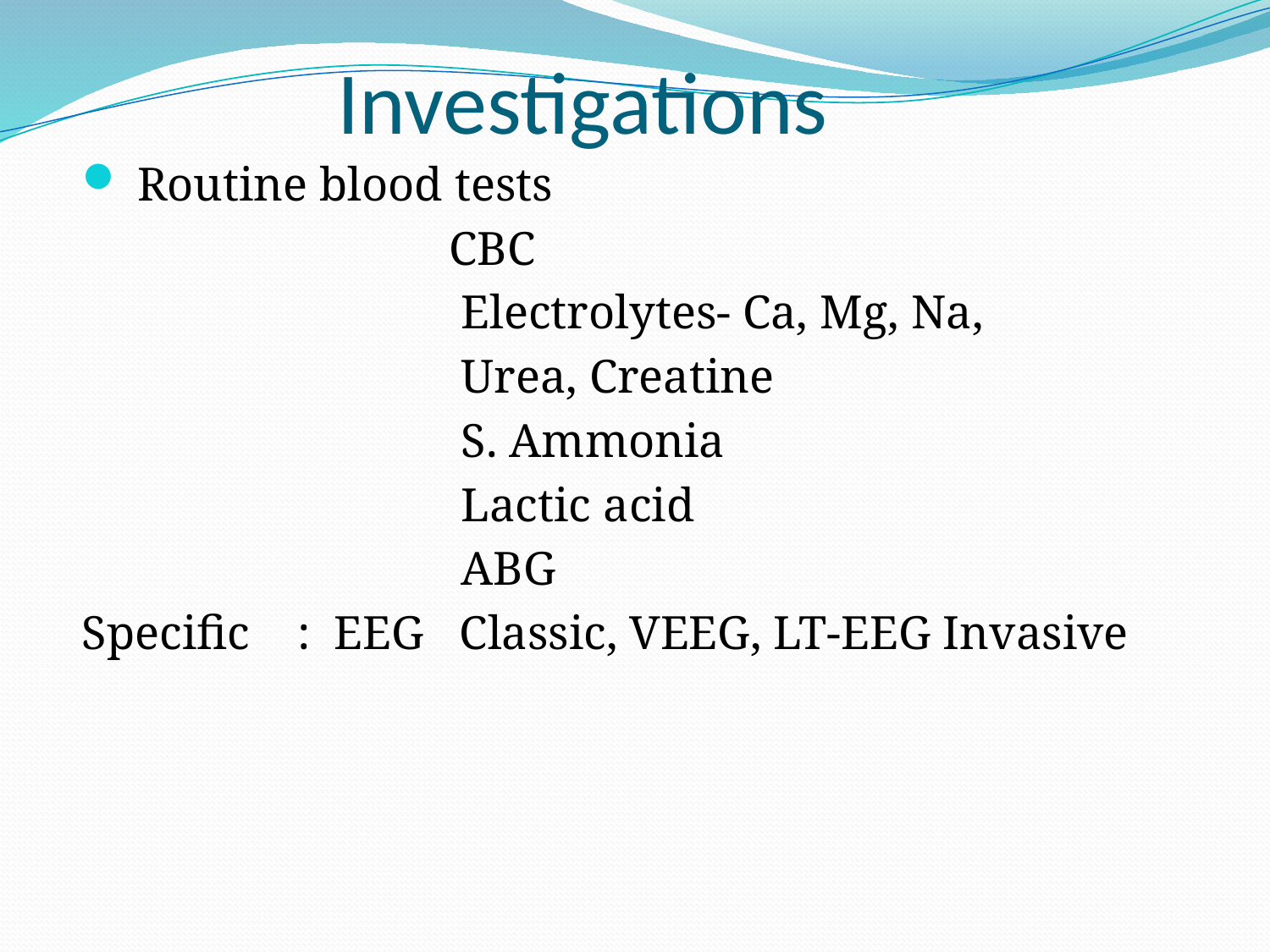

# Investigations
 Routine blood tests
                               CBC
                                Electrolytes- Ca, Mg, Na,
                                Urea, Creatine
                                S. Ammonia
                                Lactic acid
                                ABG
Specific    :  EEG   Classic, VEEG, LT-EEG Invasive